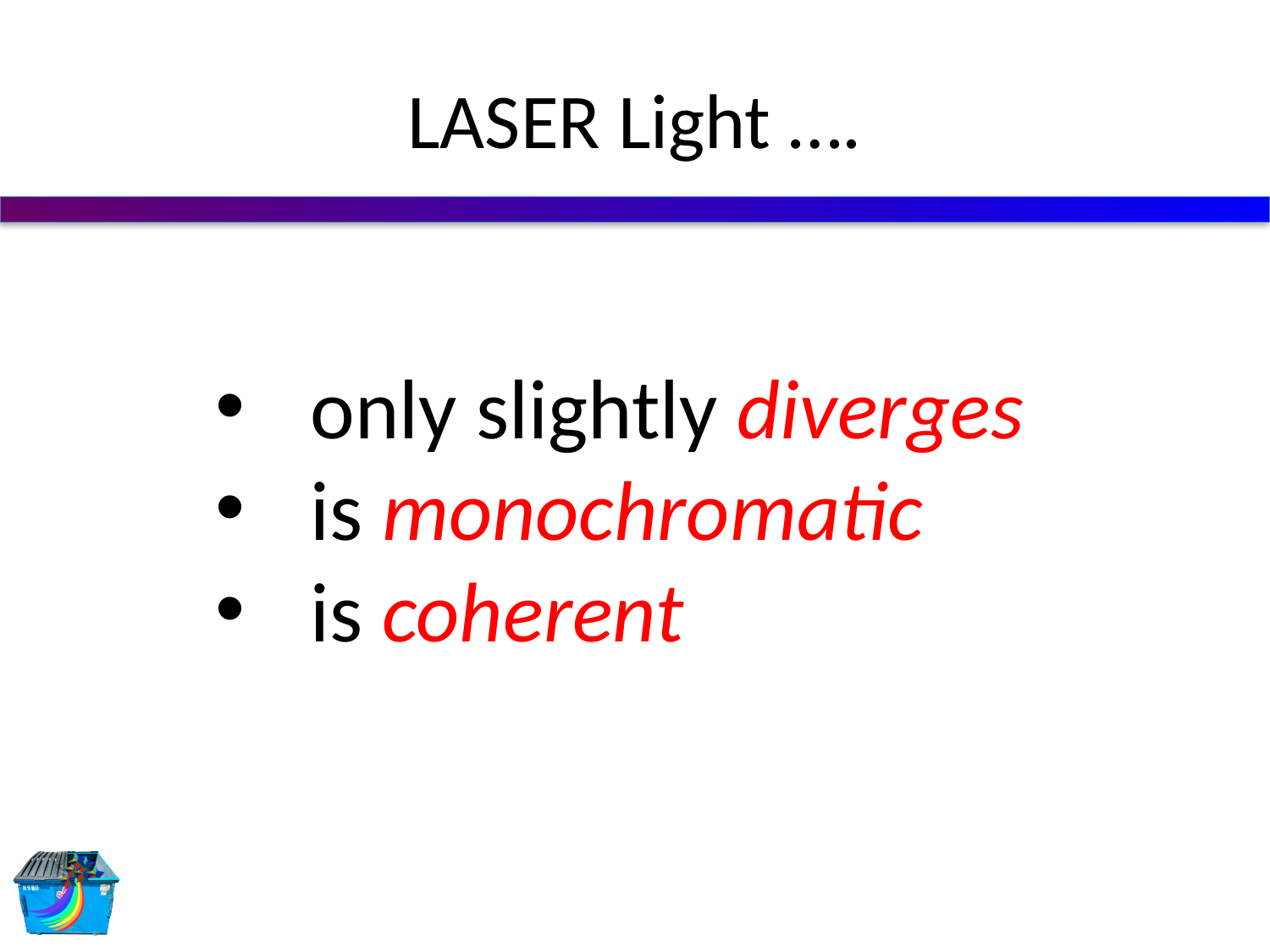

# LASER Light ….
only slightly diverges
is monochromatic
is coherent